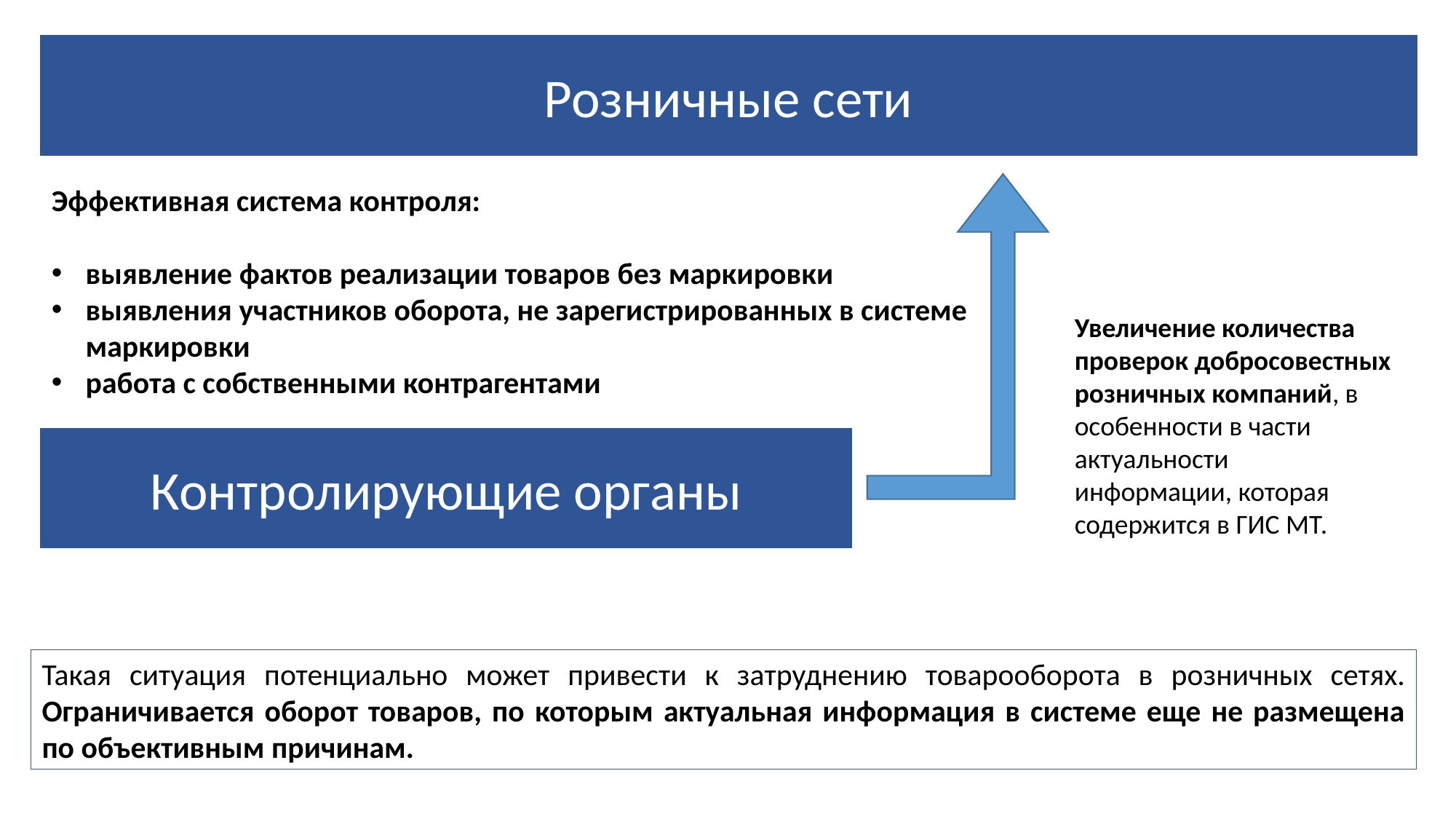

Розничные сети
Контролирующие органы

Эффективная система контроля:

выявление фактов реализации товаров без маркировки
выявления участников оборота, не зарегистрированных в системе маркировки
работа с собственными контрагентами
Увеличение количества проверок добросовестных розничных компаний, в особенности в части актуальности информации, которая содержится в ГИС МТ.
Такая ситуация потенциально может привести к затруднению товарооборота в розничных сетях. Ограничивается оборот товаров, по которым актуальная информация в системе еще не размещена по объективным причинам.